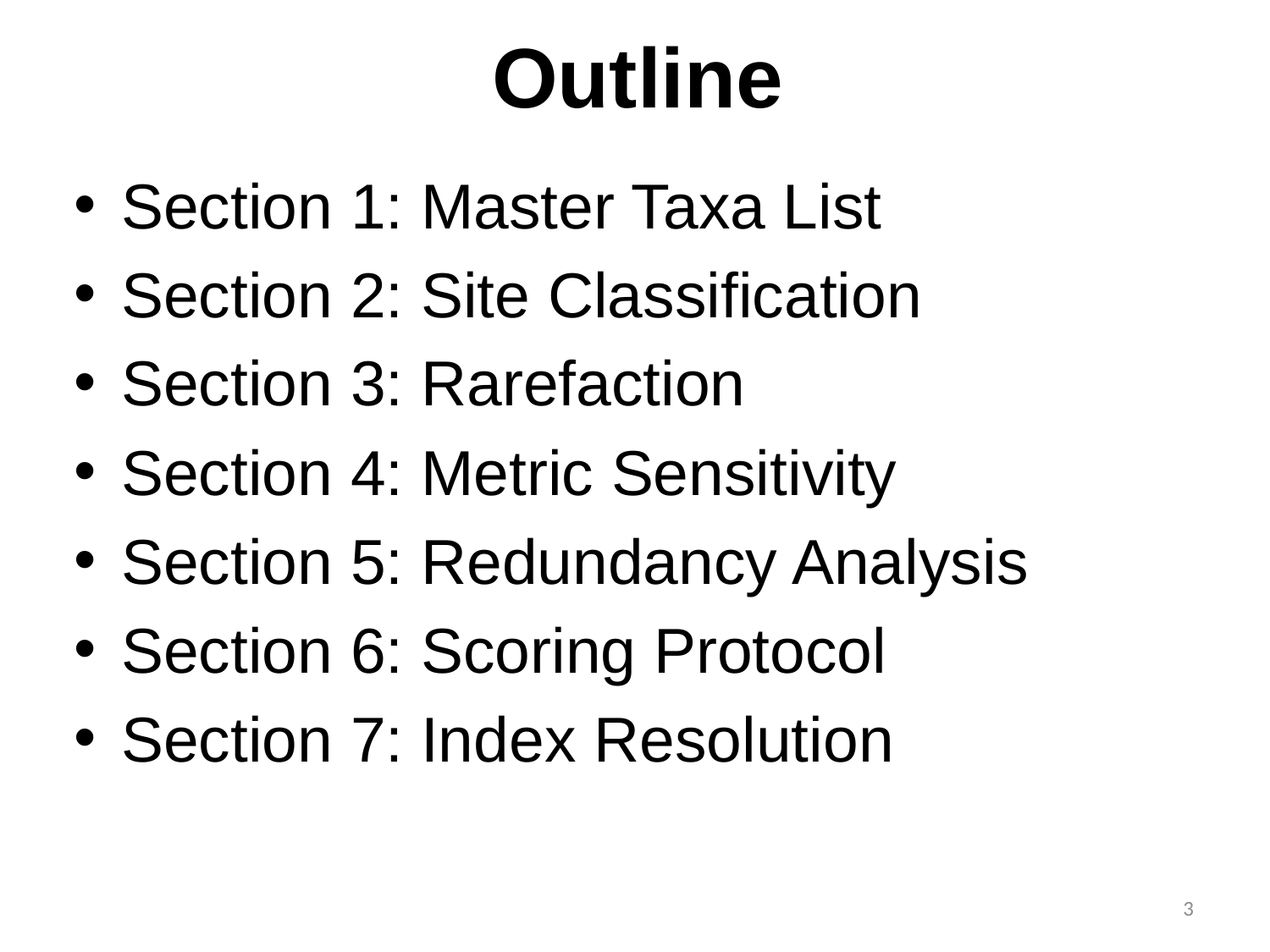

# Outline
Section 1: Master Taxa List
Section 2: Site Classification
Section 3: Rarefaction
Section 4: Metric Sensitivity
Section 5: Redundancy Analysis
Section 6: Scoring Protocol
Section 7: Index Resolution
3